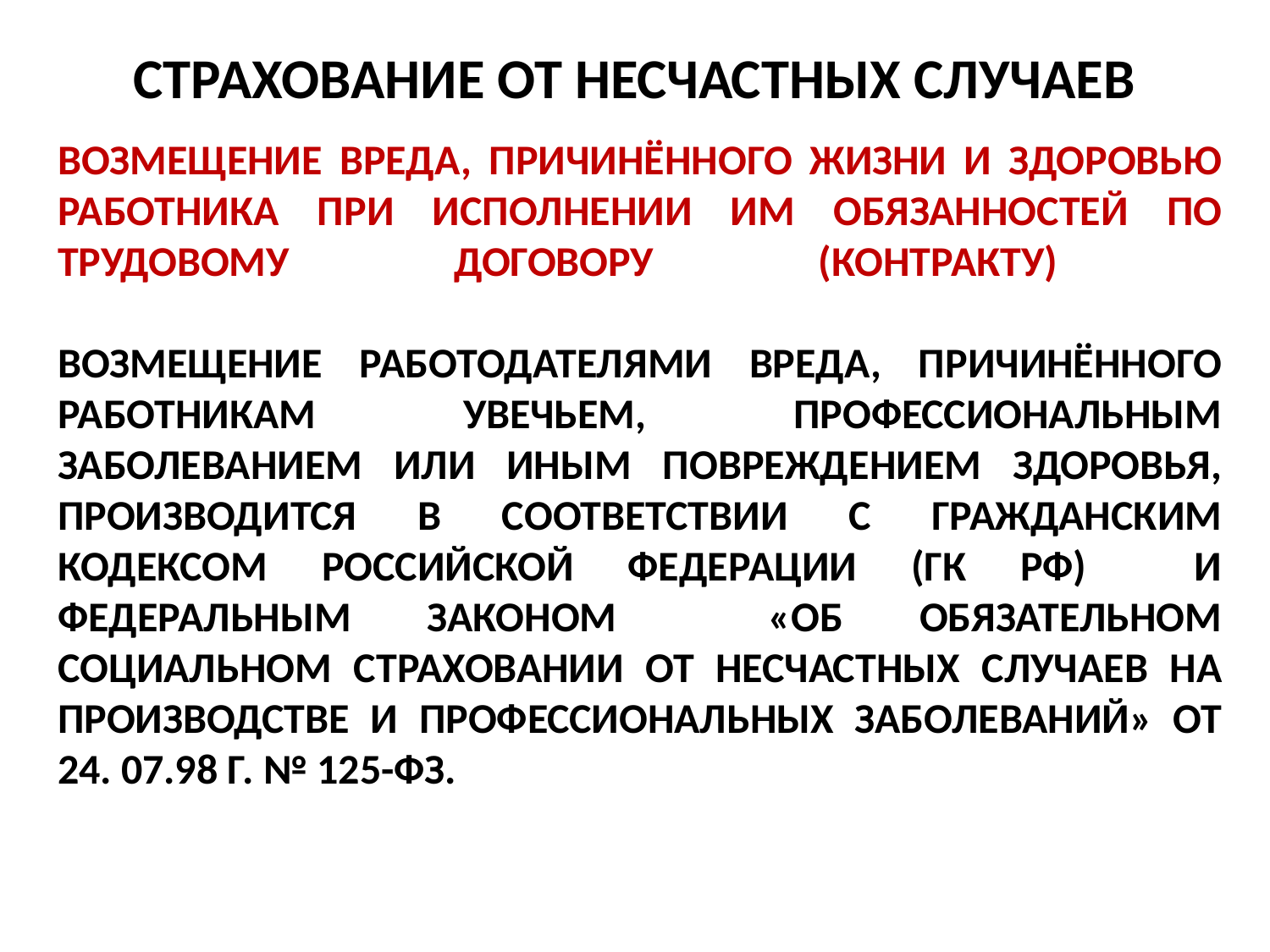

СТРАХОВАНИЕ ОТ НЕСЧАСТНЫХ СЛУЧАЕВ
# Возмещение вреда, причинённого жизни и здоровью работника при исполнении им обязанностей по трудовому договору (контракту) Возмещение работодателями вреда, причинённого работникам увечьем, профессиональным заболеванием или иным повреждением здоровья, производится в соответствии с Гражданским Кодексом Российской Федерации (ГК РФ)  и Федеральным законом  «Об обязательном социальном страховании от несчастных случаев на производстве и профессиональных заболеваний» от 24. 07.98 г. № 125-ФЗ.